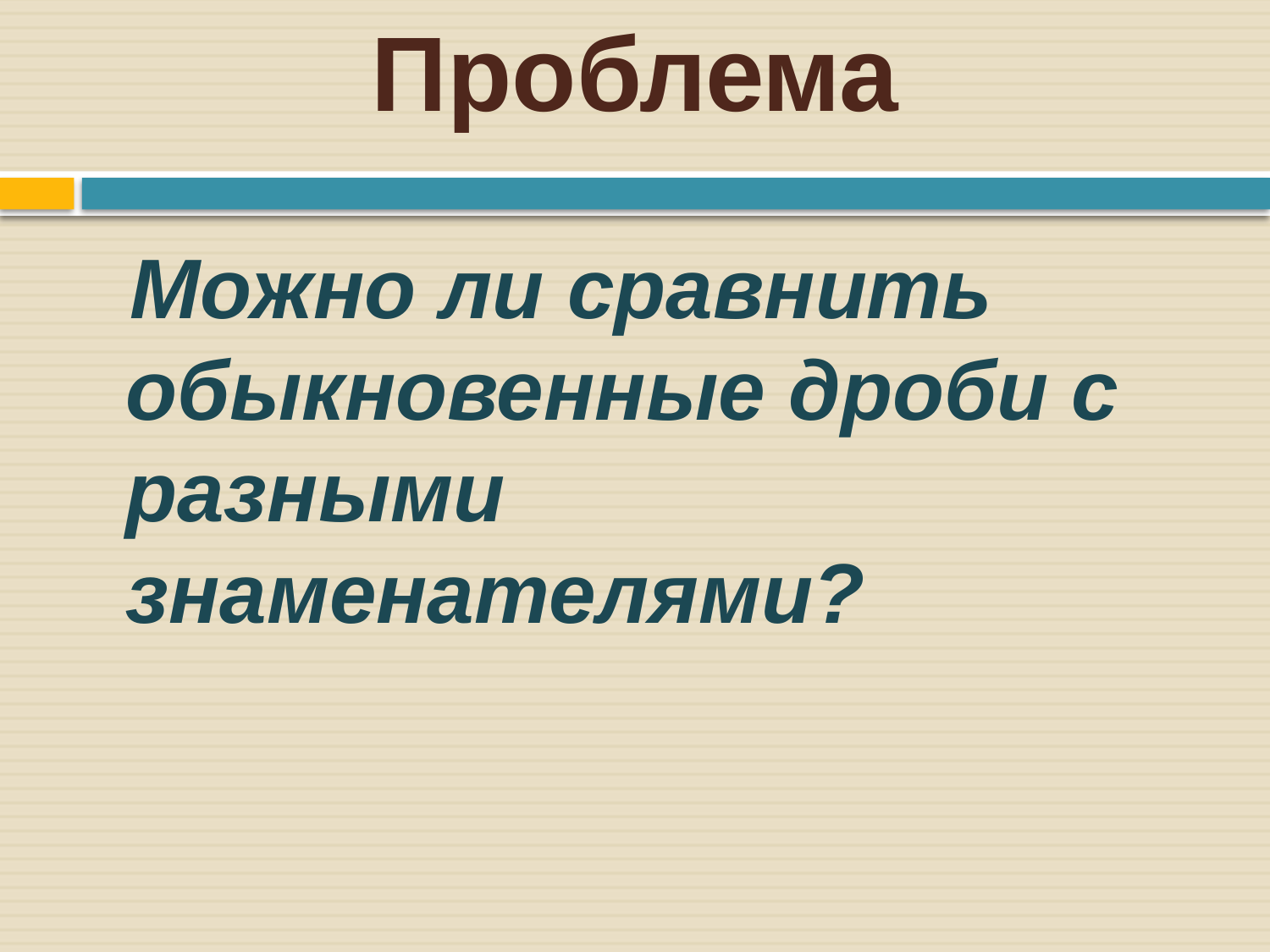

# Проблема
Можно ли сравнить обыкновенные дроби с разными знаменателями?